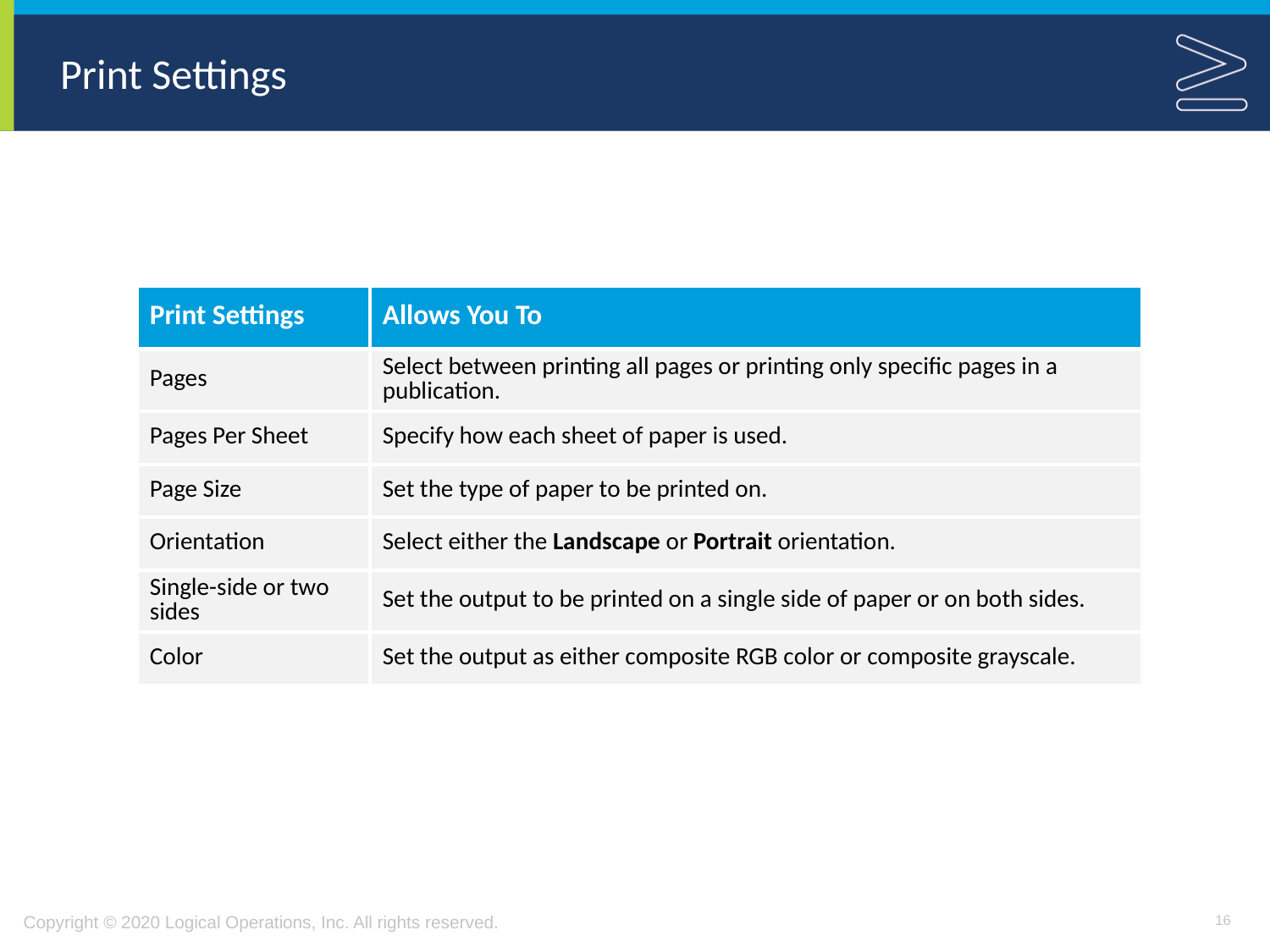

# Print Settings
| Print Settings | Allows You To |
| --- | --- |
| Pages | Select between printing all pages or printing only specific pages in a publication. |
| Pages Per Sheet | Specify how each sheet of paper is used. |
| Page Size | Set the type of paper to be printed on. |
| Orientation | Select either the Landscape or Portrait orientation. |
| Single-side or two sides | Set the output to be printed on a single side of paper or on both sides. |
| Color | Set the output as either composite RGB color or composite grayscale. |
16